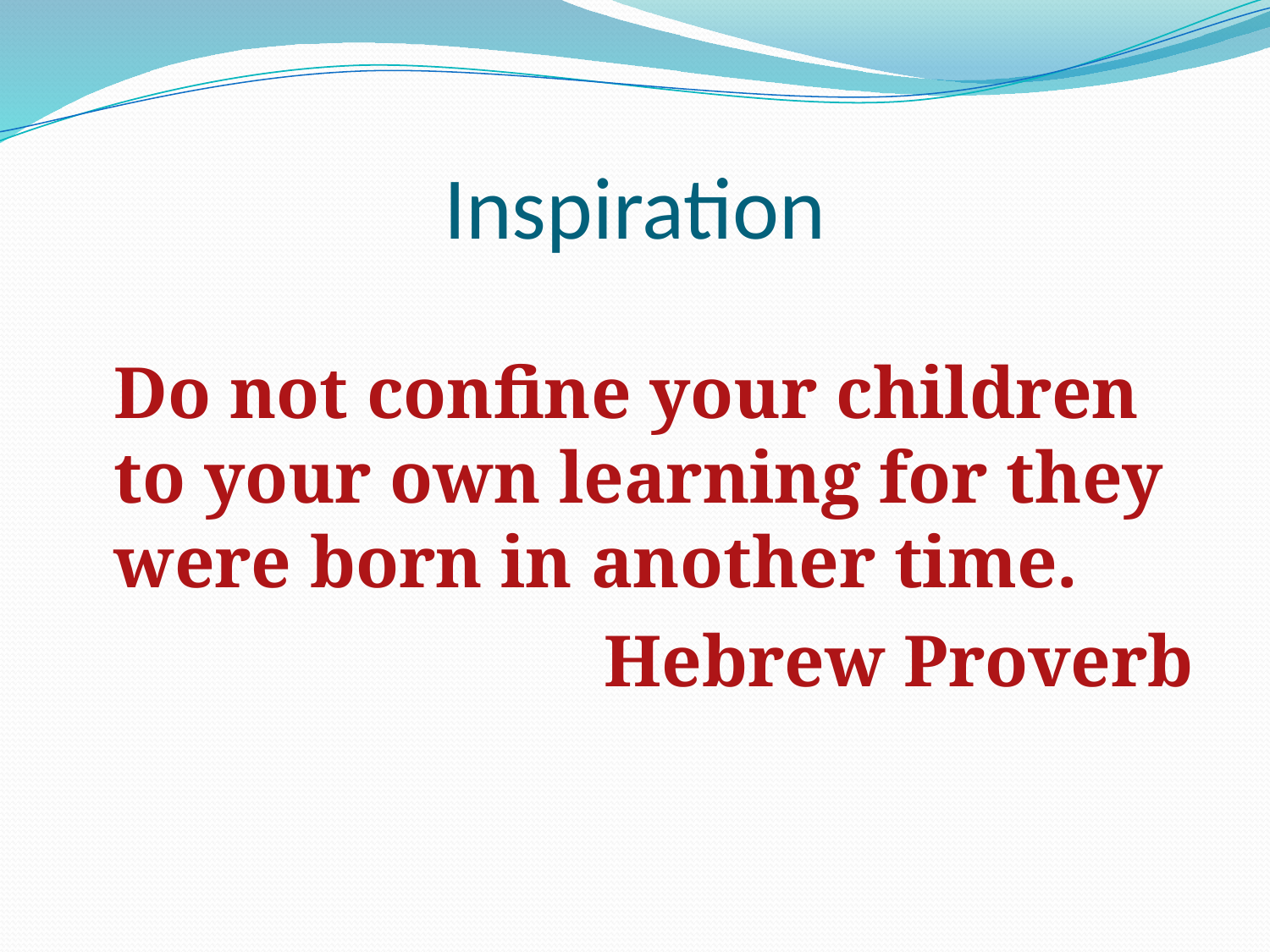

# Inspiration

	Do not confine your children to your own learning for they were born in another time.
Hebrew Proverb